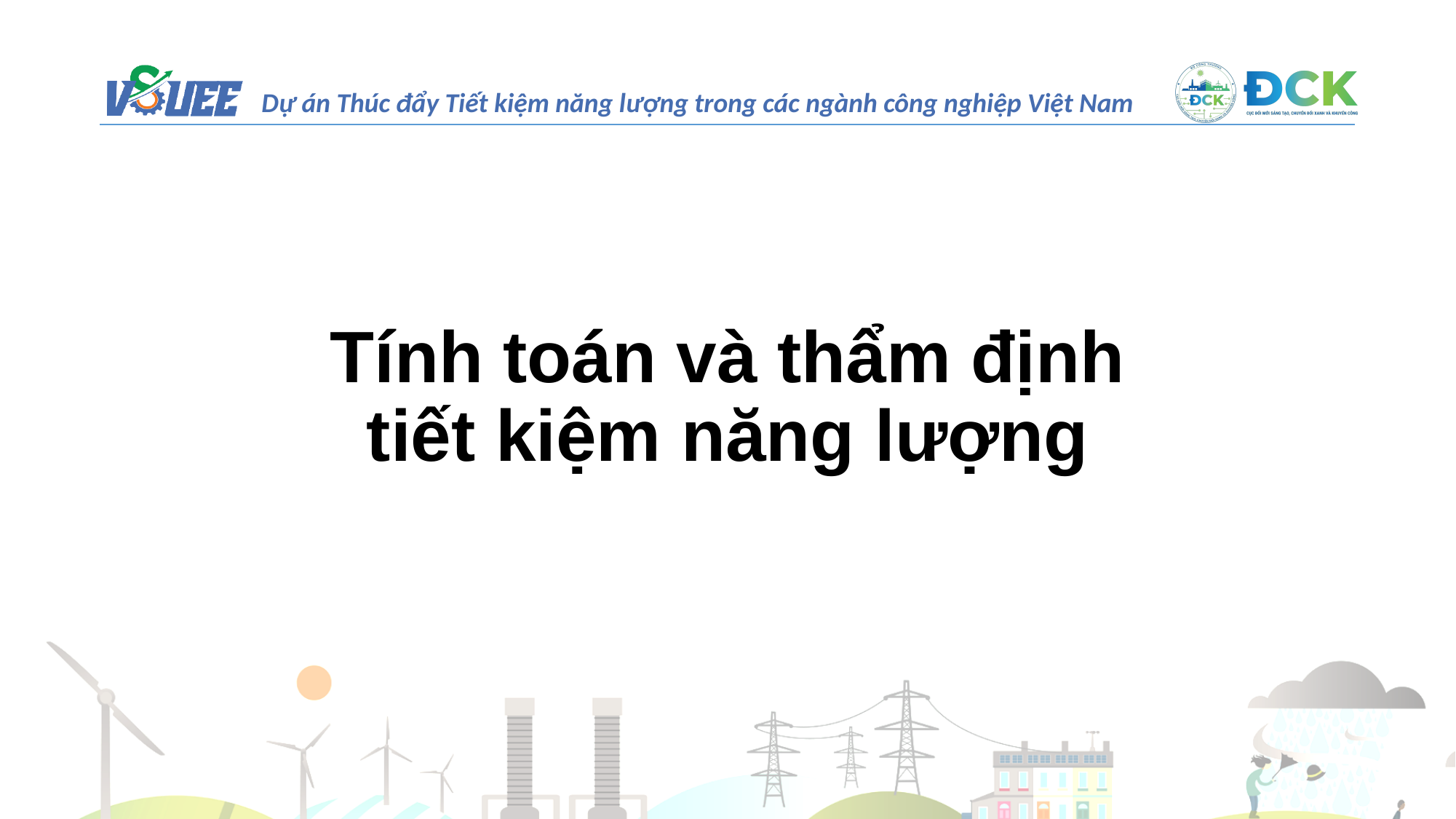

Tính toán và thẩm định tiết kiệm năng lượng